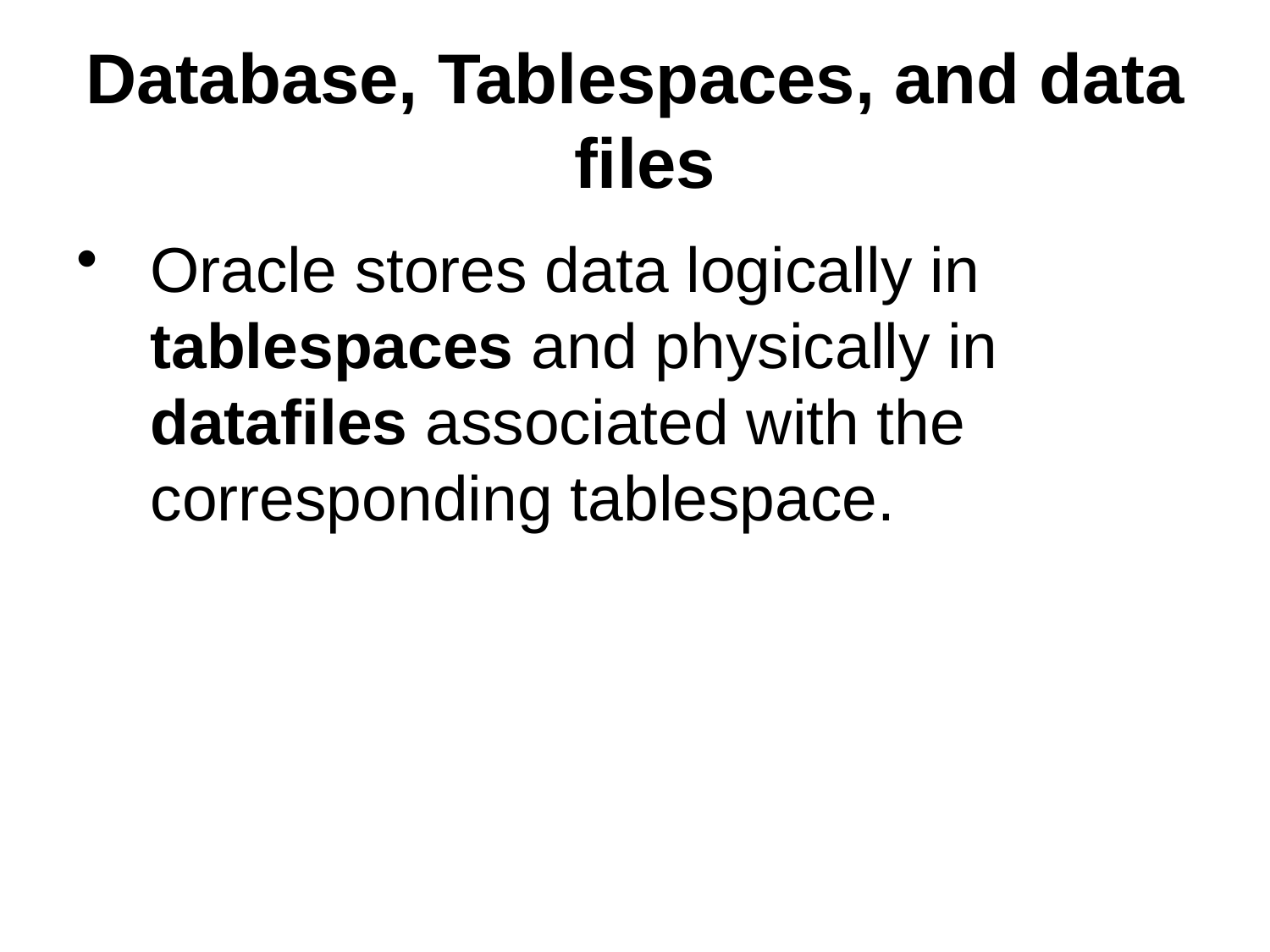

# Database, Tablespaces, and data files
Oracle stores data logically in tablespaces and physically in datafiles associated with the corresponding tablespace.